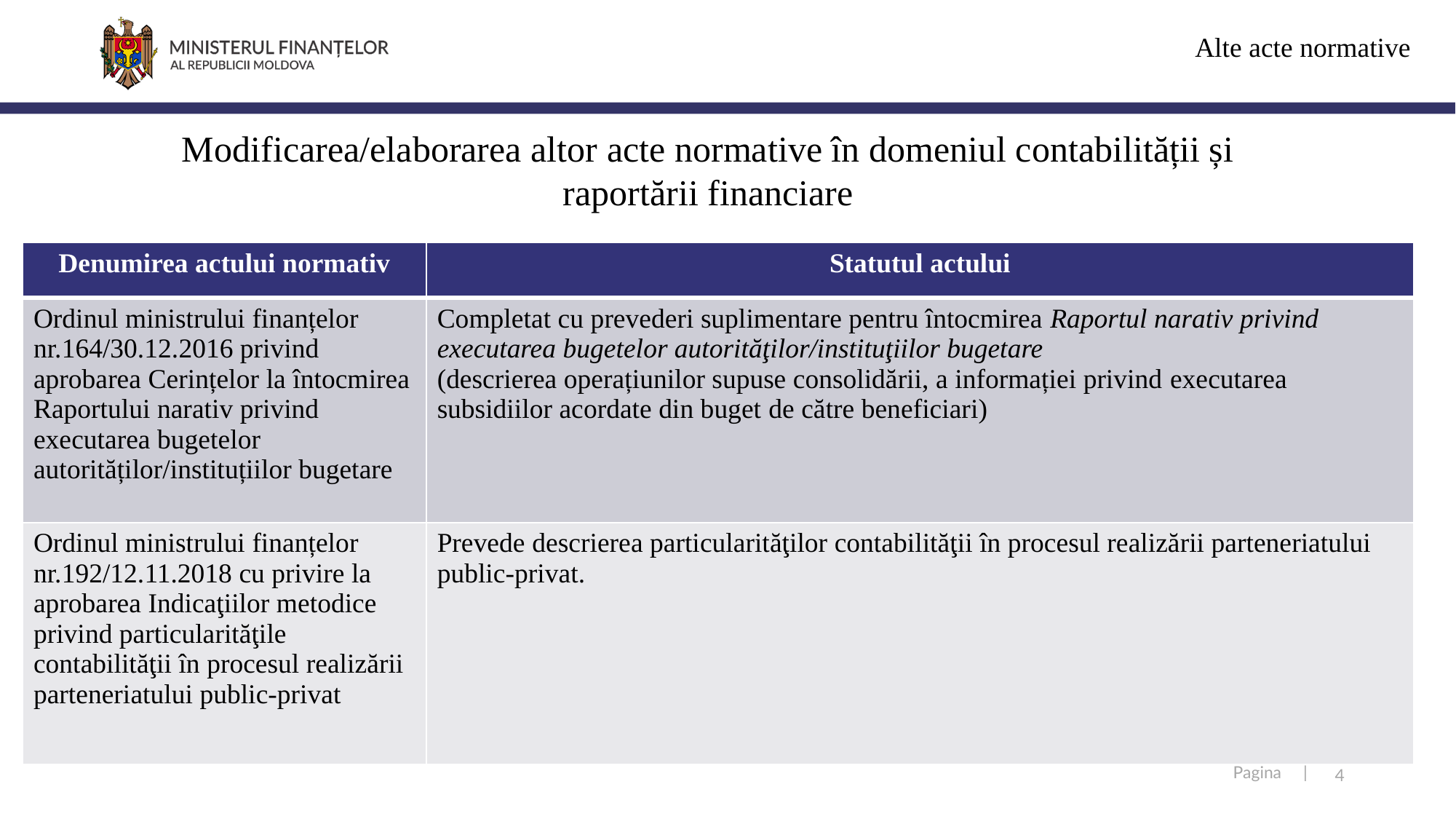

Alte acte normative

Modificarea/elaborarea altor acte normative în domeniul contabilității și raportării financiare
| Denumirea actului normativ | Statutul actului |
| --- | --- |
| Ordinul ministrului finanțelor nr.164/30.12.2016 privind aprobarea Cerințelor la întocmirea Raportului narativ privind executarea bugetelor autorităților/instituțiilor bugetare | Completat cu prevederi suplimentare pentru întocmirea Raportul narativ privind executarea bugetelor autorităţilor/instituţiilor bugetare (descrierea operațiunilor supuse consolidării, a informației privind executarea subsidiilor acordate din buget de către beneficiari) |
| Ordinul ministrului finanțelor nr.192/12.11.2018 cu privire la aprobarea Indicaţiilor metodice privind particularităţile contabilităţii în procesul realizării parteneriatului public-privat | Prevede descrierea particularităţilor contabilităţii în procesul realizării parteneriatului public-privat. |
4